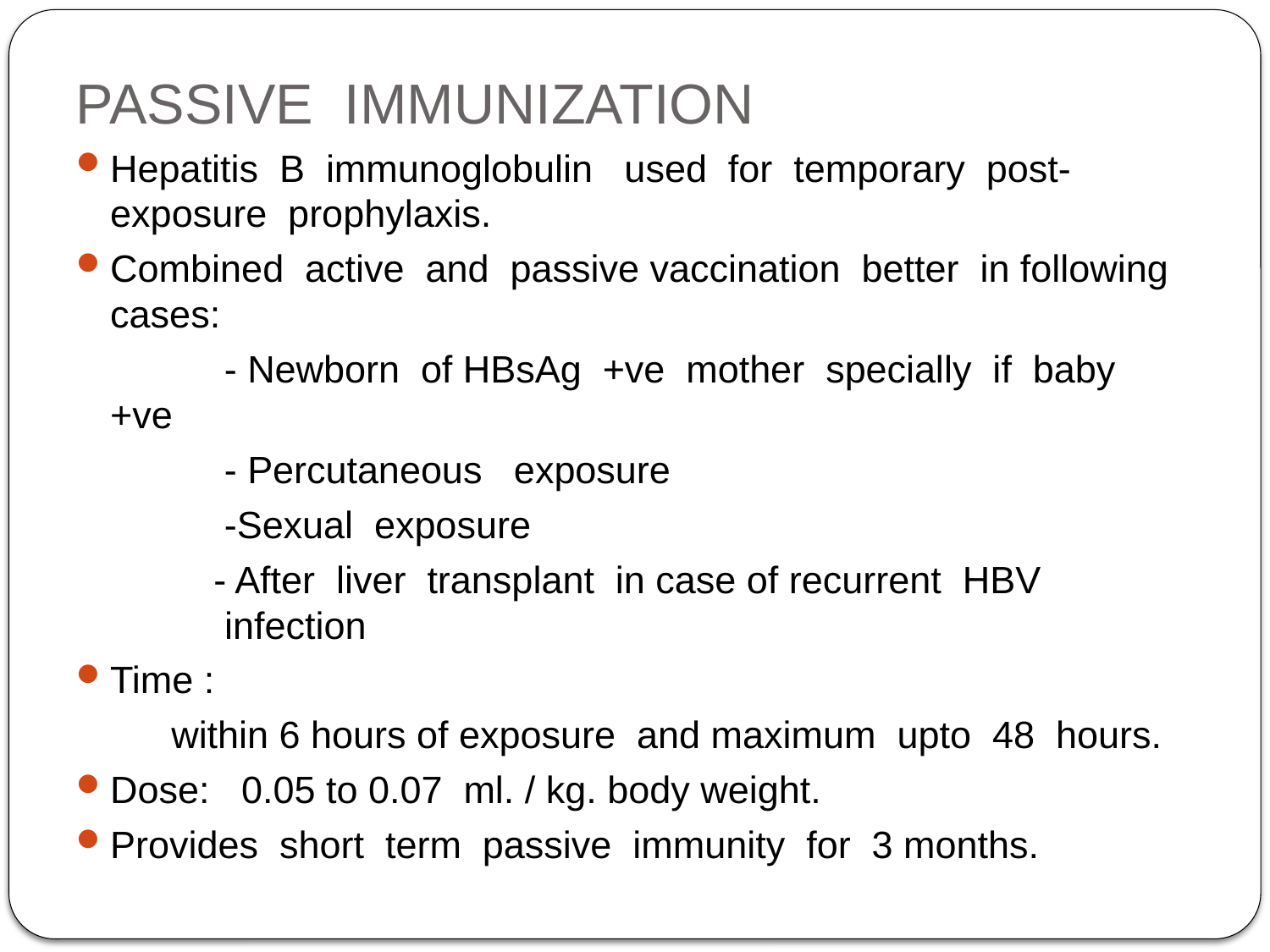

# PASSIVE  IMMUNIZATION
Hepatitis  B  immunoglobulin   used  for  temporary  post-exposure  prophylaxis.
Combined  active  and  passive vaccination  better  in following  cases:
              - Newborn  of HBsAg  +ve  mother  specially  if  baby  +ve
              - Percutaneous   exposure
              -Sexual  exposure
             - After  liver  transplant  in case of recurrent  HBV                	infection
Time :
         within 6 hours of exposure  and maximum  upto  48  hours.
Dose:   0.05 to 0.07  ml. / kg. body weight.
Provides  short  term  passive  immunity  for  3 months.